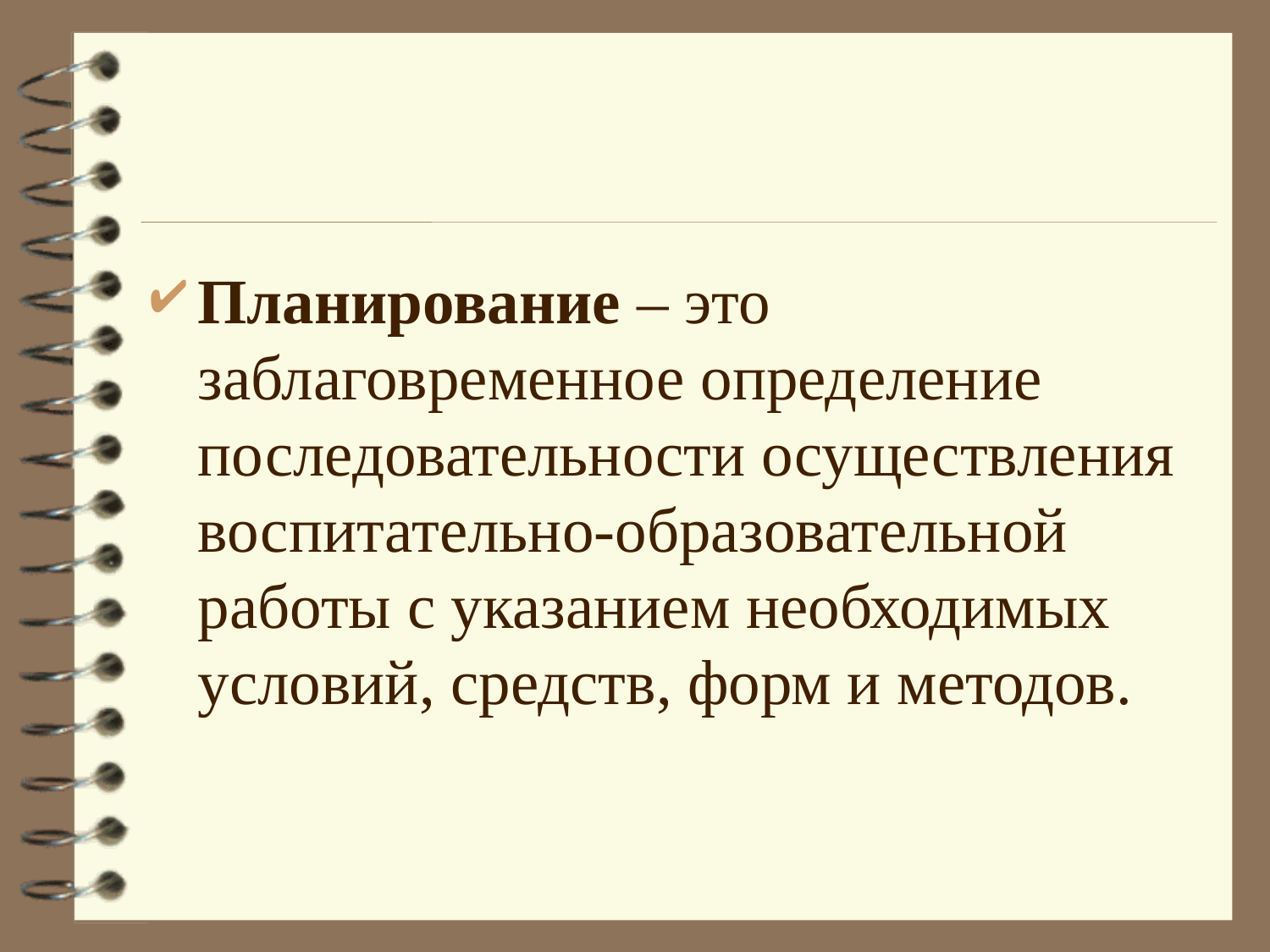

#
Планирование – это заблаговременное определение последовательности осуществления воспитательно-образовательной работы с указанием необходимых условий, средств, форм и методов.